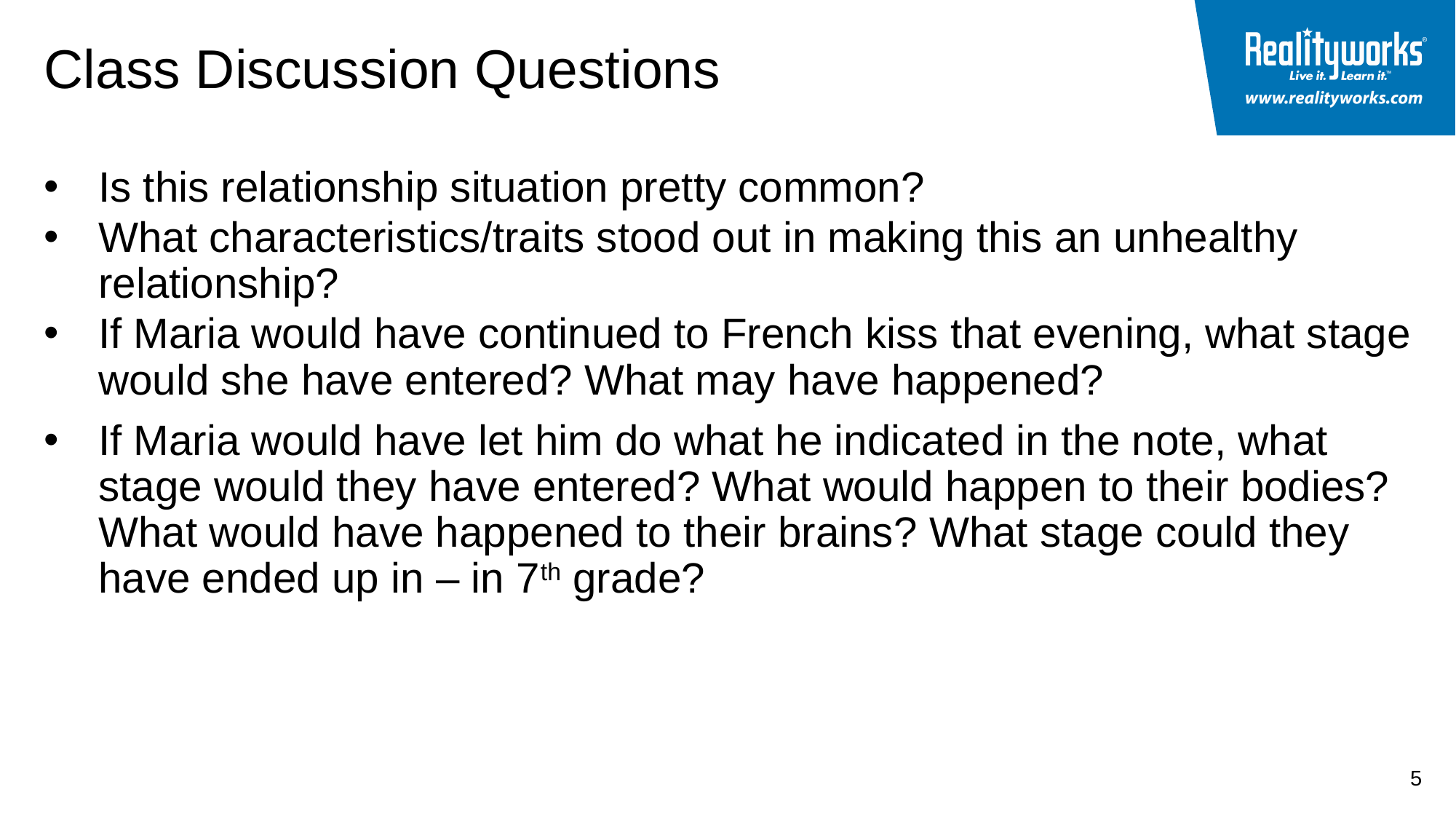

# Class Discussion Questions
Is this relationship situation pretty common?
What characteristics/traits stood out in making this an unhealthy relationship?
If Maria would have continued to French kiss that evening, what stage would she have entered? What may have happened?
If Maria would have let him do what he indicated in the note, what stage would they have entered? What would happen to their bodies? What would have happened to their brains? What stage could they have ended up in – in 7th grade?

5